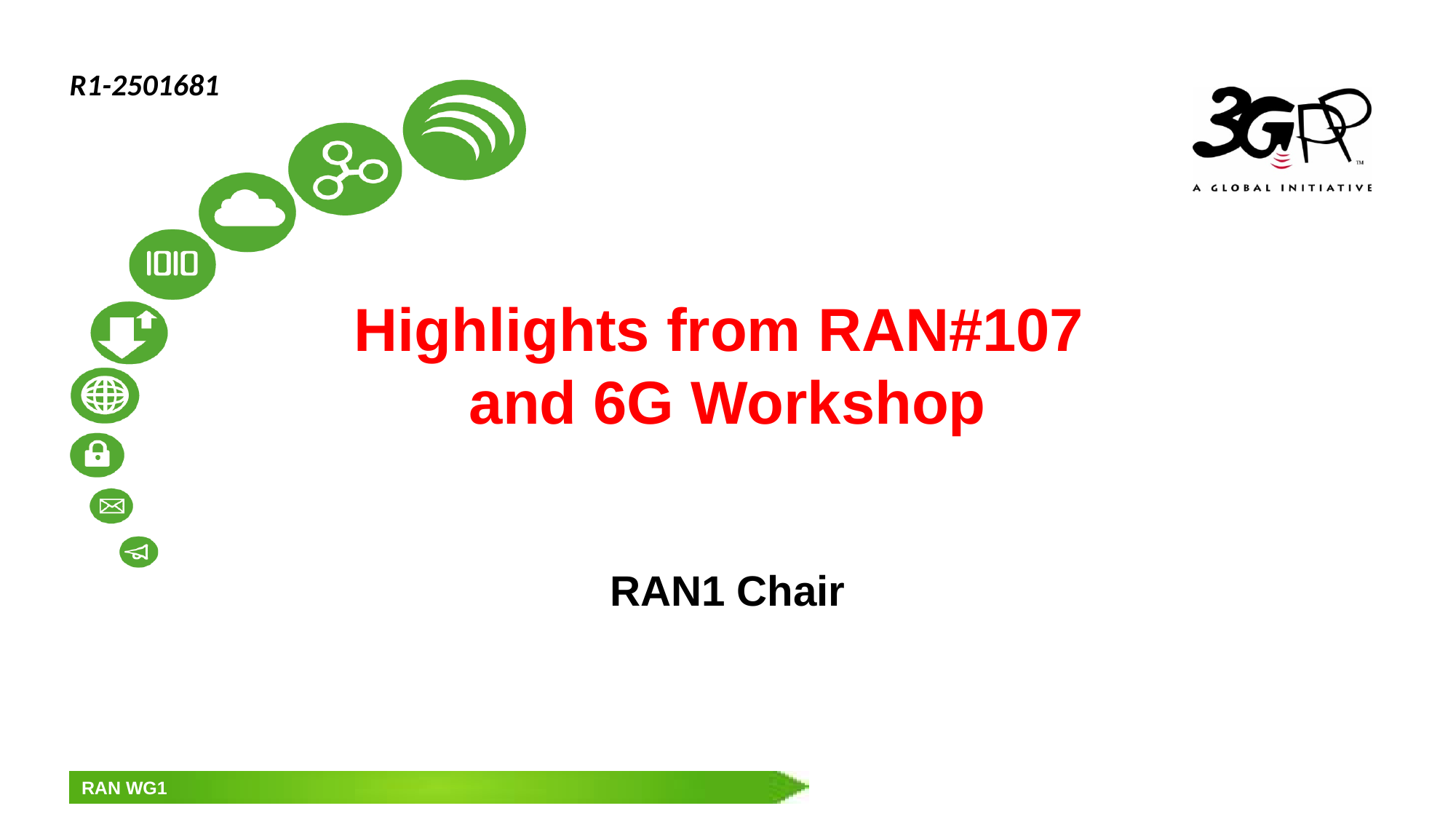

R1-2501681
# Highlights from RAN#107 and 6G Workshop
RAN1 Chair